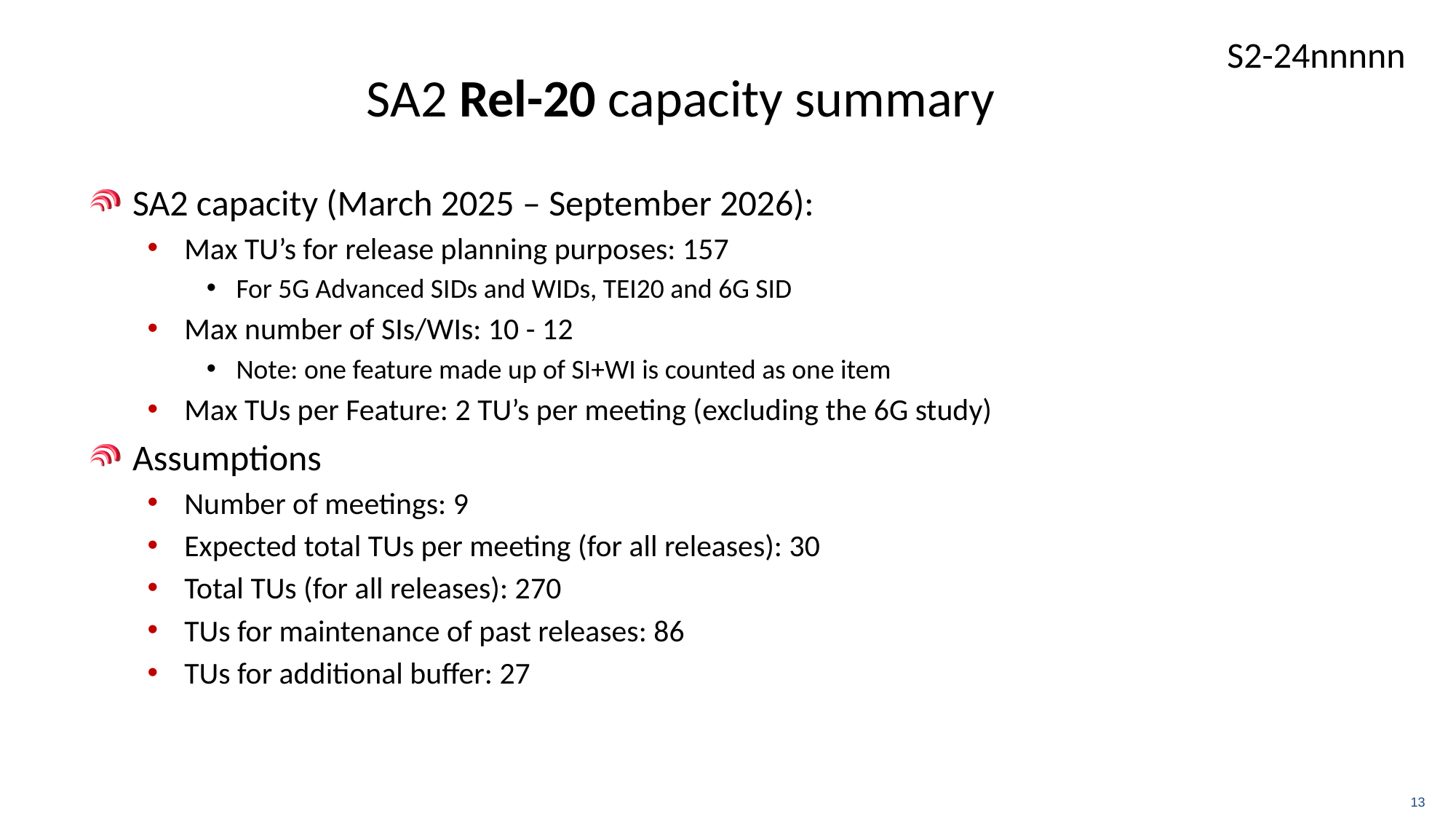

# SA2 Rel-20 capacity summary
SA2 capacity (March 2025 – September 2026):
Max TU’s for release planning purposes: 157
For 5G Advanced SIDs and WIDs, TEI20 and 6G SID
Max number of SIs/WIs: 10 - 12
Note: one feature made up of SI+WI is counted as one item
Max TUs per Feature: 2 TU’s per meeting (excluding the 6G study)
Assumptions
Number of meetings: 9
Expected total TUs per meeting (for all releases): 30
Total TUs (for all releases): 270
TUs for maintenance of past releases: 86
TUs for additional buffer: 27